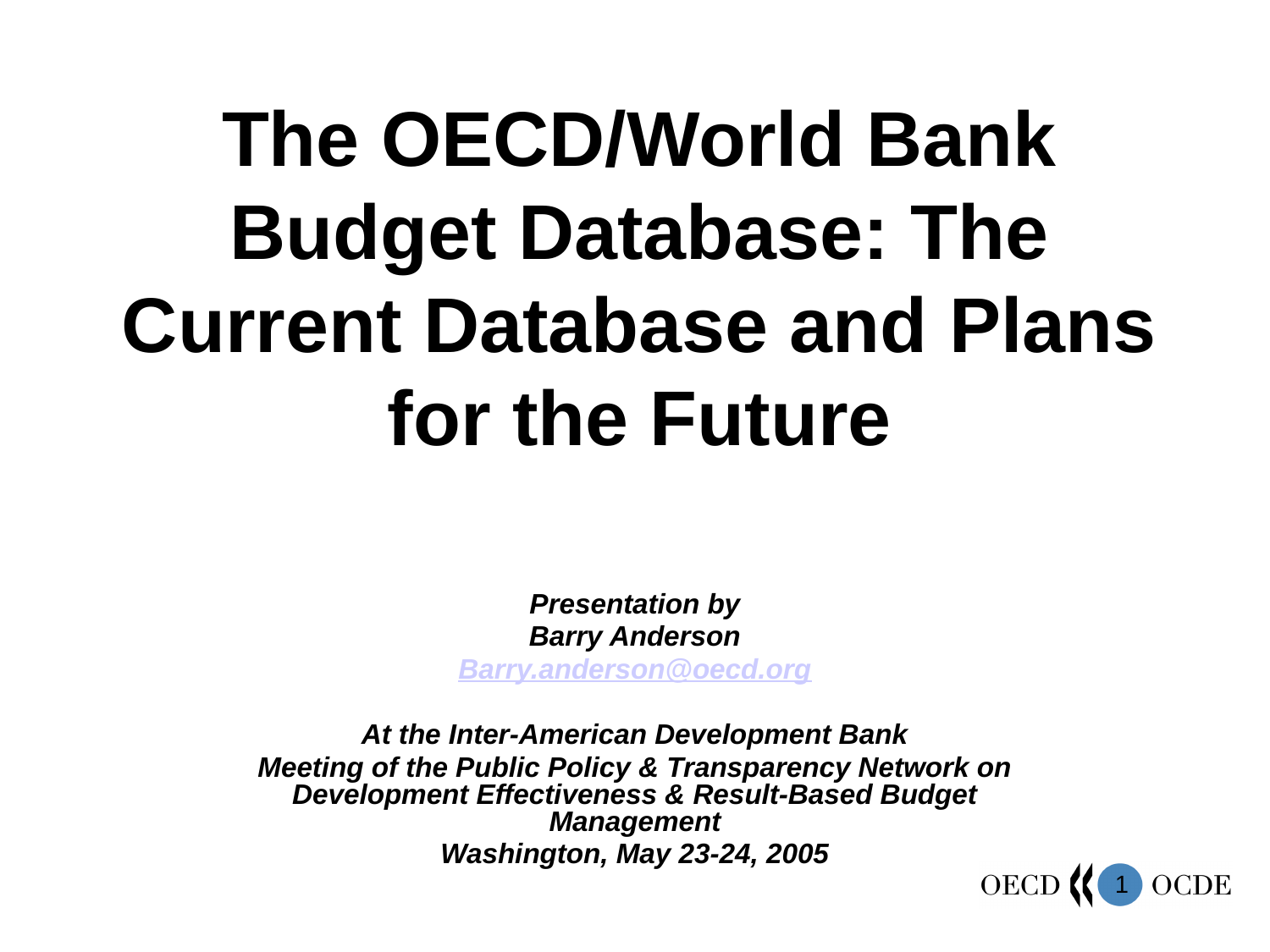

# The OECD/World Bank Budget Database: The Current Database and Plans for the Future
Presentation by
Barry Anderson
Barry.anderson@oecd.org

At the Inter-American Development Bank
Meeting of the Public Policy & Transparency Network on Development Effectiveness & Result-Based Budget Management
Washington, May 23-24, 2005